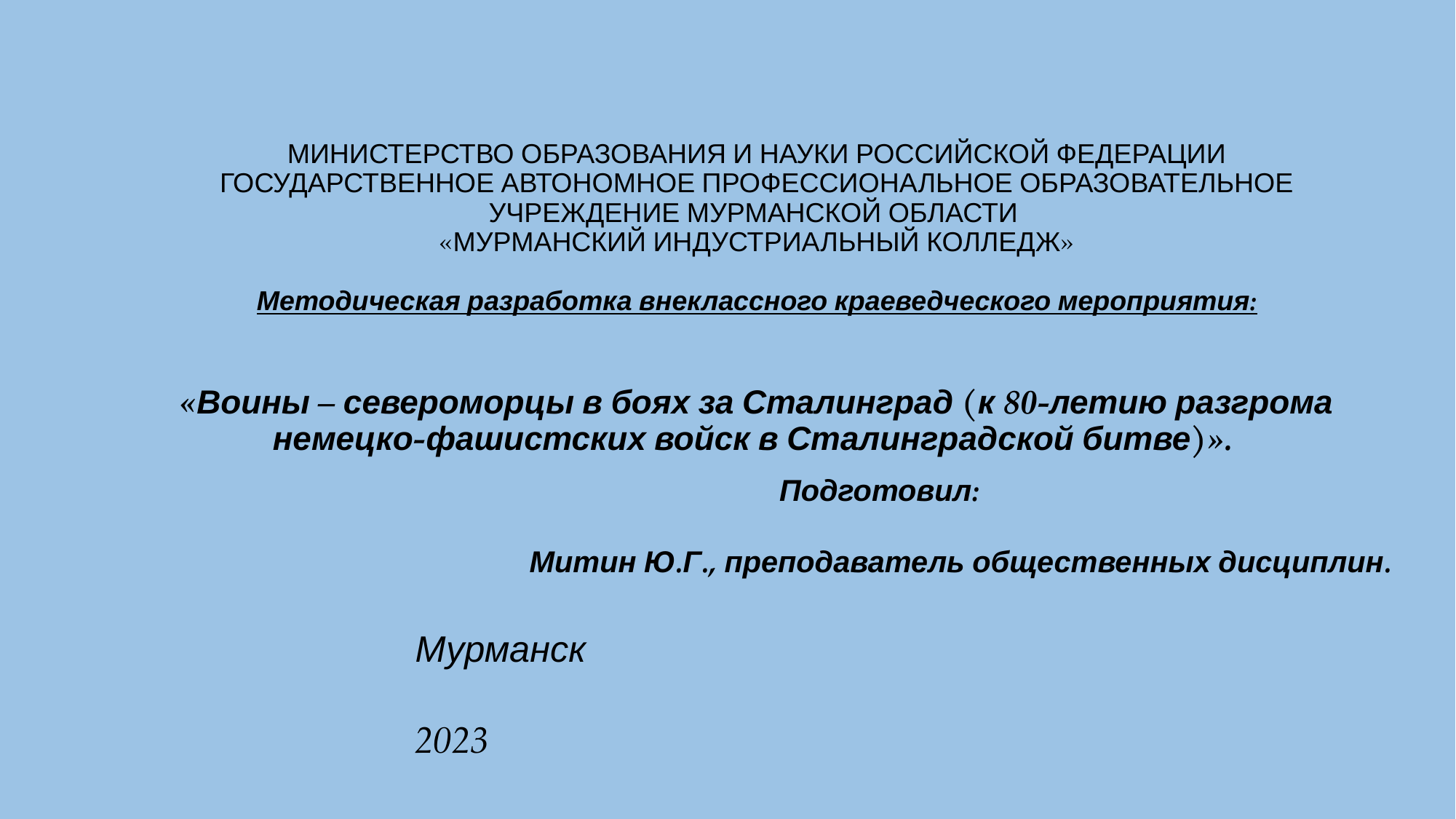

# МИНИСТЕРСТВО ОБРАЗОВАНИЯ И НАУКИ РОССИЙСКОЙ ФЕДЕРАЦИИ ГОСУДАРСТВЕННОЕ АВТОНОМНОЕ ПРОФЕССИОНАЛЬНОЕ ОБРАЗОВАТЕЛЬНОЕ УЧРЕЖДЕНИЕ МУРМАНСКОЙ ОБЛАСТИ «МУРМАНСКИЙ ИНДУСТРИАЛЬНЫЙ КОЛЛЕДЖ» Методическая разработка внеклассного краеведческого мероприятия: «Воины – североморцы в боях за Сталинград (к 80-летию разгрома немецко-фашистских войск в Сталинградской битве)».
Подготовил:
 Митин Ю.Г., преподаватель общественных дисциплин.

Мурманск

2023